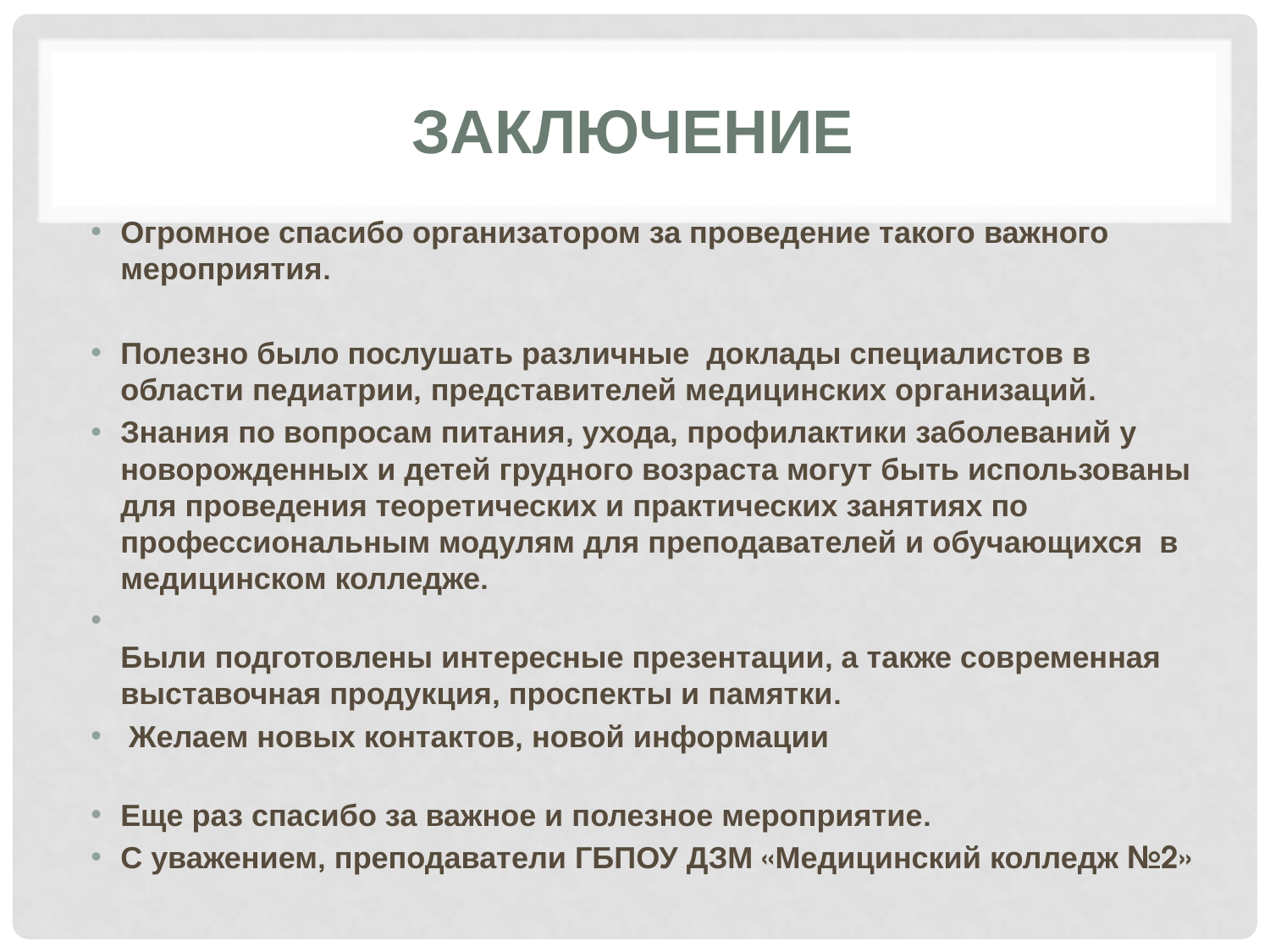

# Заключение
Огромное спасибо организатором за проведение такого важного мероприятия.

Полезно было послушать различные  доклады специалистов в области педиатрии, представителей медицинских организаций.
Знания по вопросам питания, ухода, профилактики заболеваний у новорожденных и детей грудного возраста могут быть использованы для проведения теоретических и практических занятиях по профессиональным модулям для преподавателей и обучающихся  в медицинском колледже.
Были подготовлены интересные презентации, а также современная  выставочная продукция, проспекты и памятки.
 Желаем новых контактов, новой информации
Еще раз спасибо за важное и полезное мероприятие.
С уважением, преподаватели ГБПОУ ДЗМ «Медицинский колледж №2»